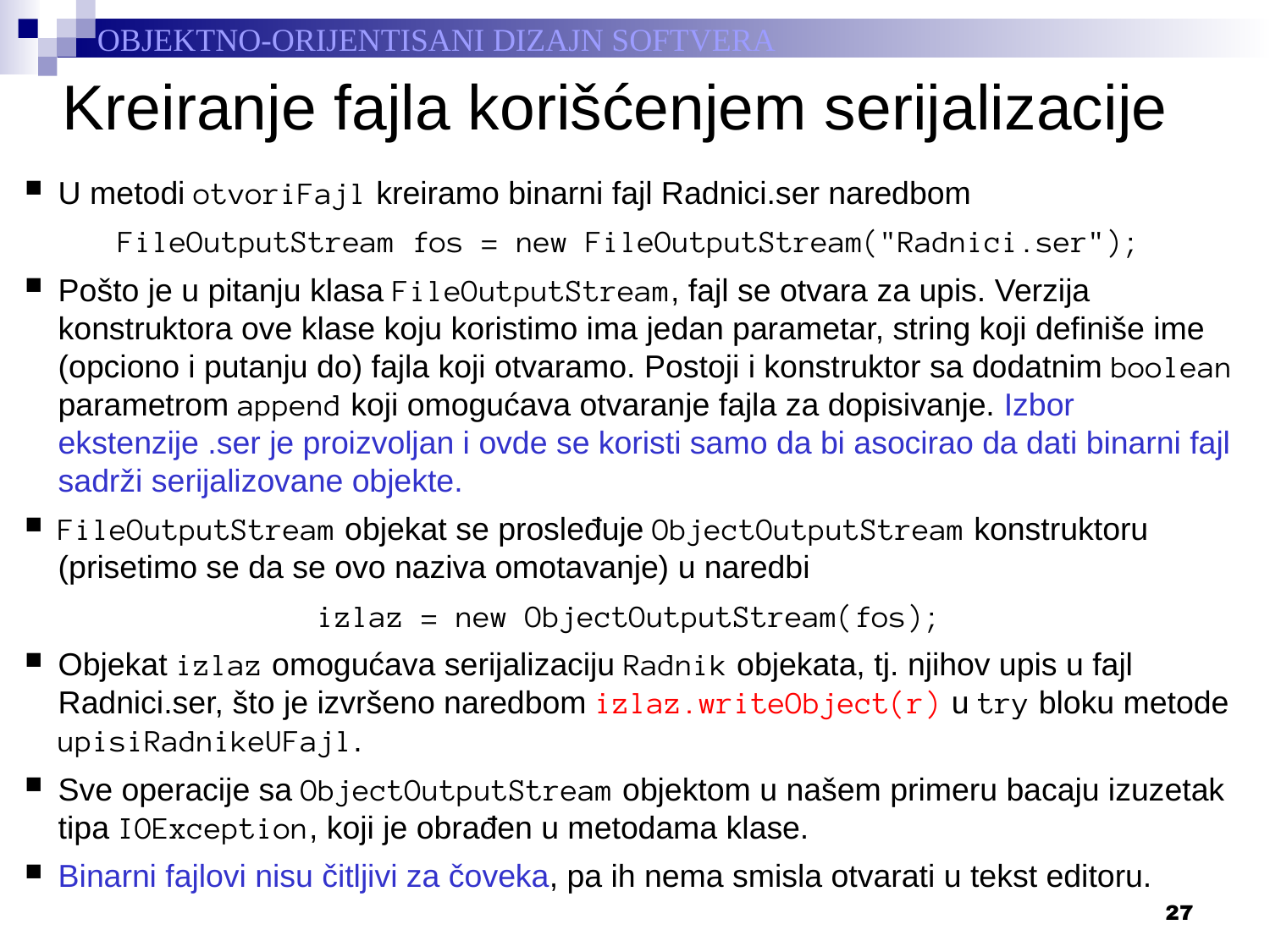

# Kreiranje fajla korišćenjem serijalizacije
U metodi otvoriFajl kreiramo binarni fajl Radnici.ser naredbom
FileOutputStream fos = new FileOutputStream("Radnici.ser");
Pošto je u pitanju klasa FileOutputStream, fajl se otvara za upis. Verzija konstruktora ove klase koju koristimo ima jedan parametar, string koji definiše ime (opciono i putanju do) fajla koji otvaramo. Postoji i konstruktor sa dodatnim boolean parametrom append koji omogućava otvaranje fajla za dopisivanje. Izbor ekstenzije .ser je proizvoljan i ovde se koristi samo da bi asocirao da dati binarni fajl sadrži serijalizovane objekte.
FileOutputStream objekat se prosleđuje ObjectOutputStream konstruktoru (prisetimo se da se ovo naziva omotavanje) u naredbi
izlaz = new ObjectOutputStream(fos);
Objekat izlaz omogućava serijalizaciju Radnik objekata, tj. njihov upis u fajl Radnici.ser, što je izvršeno naredbom izlaz.writeObject(r) u try bloku metode upisiRadnikeUFajl.
Sve operacije sa ObjectOutputStream objektom u našem primeru bacaju izuzetak tipa IOException, koji je obrađen u metodama klase.
Binarni fajlovi nisu čitljivi za čoveka, pa ih nema smisla otvarati u tekst editoru.
27